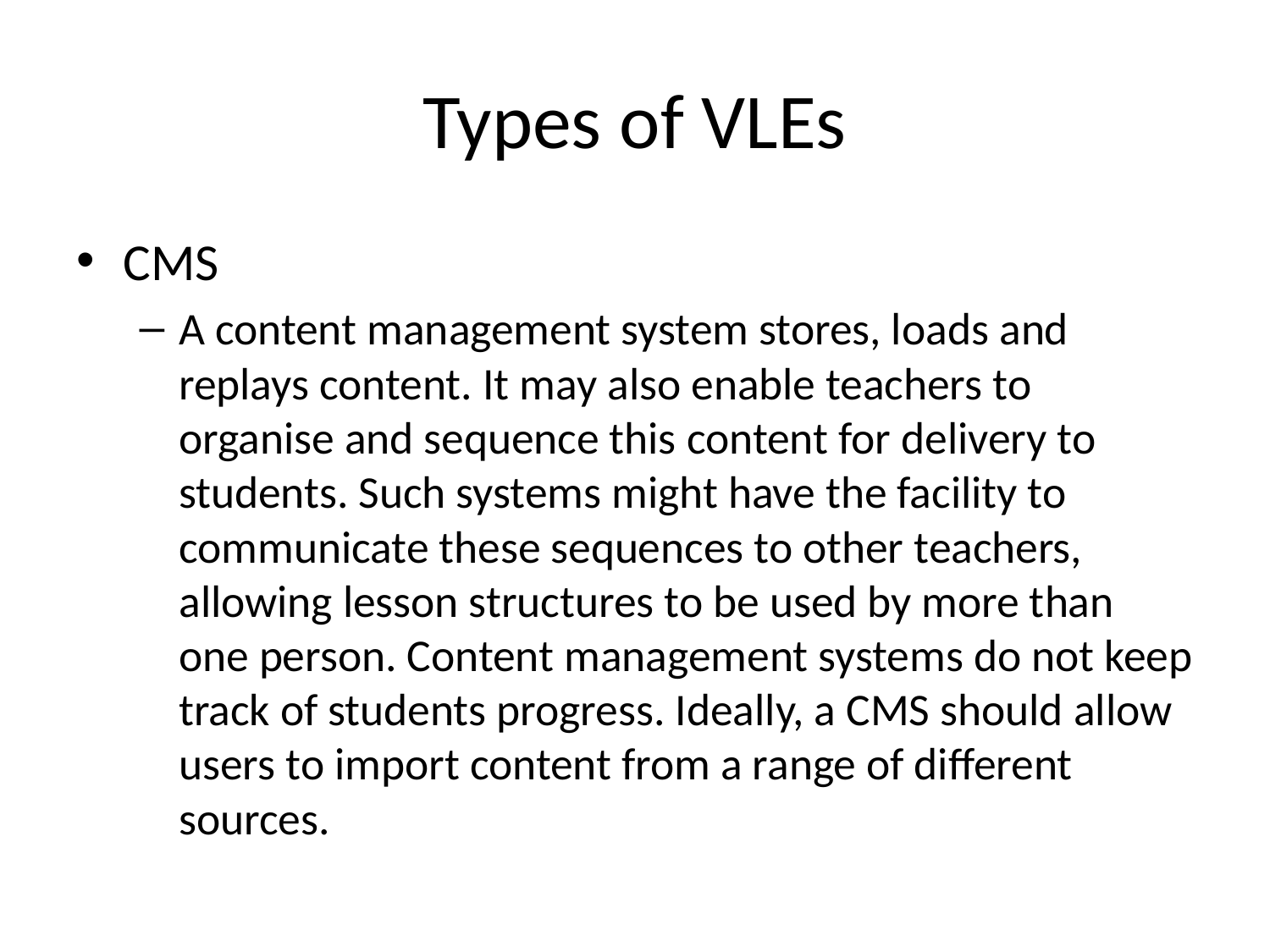

# Types of VLEs
CMS
A content management system stores, loads and replays content. It may also enable teachers to organise and sequence this content for delivery to students. Such systems might have the facility to communicate these sequences to other teachers, allowing lesson structures to be used by more than one person. Content management systems do not keep track of students progress. Ideally, a CMS should allow users to import content from a range of different sources.